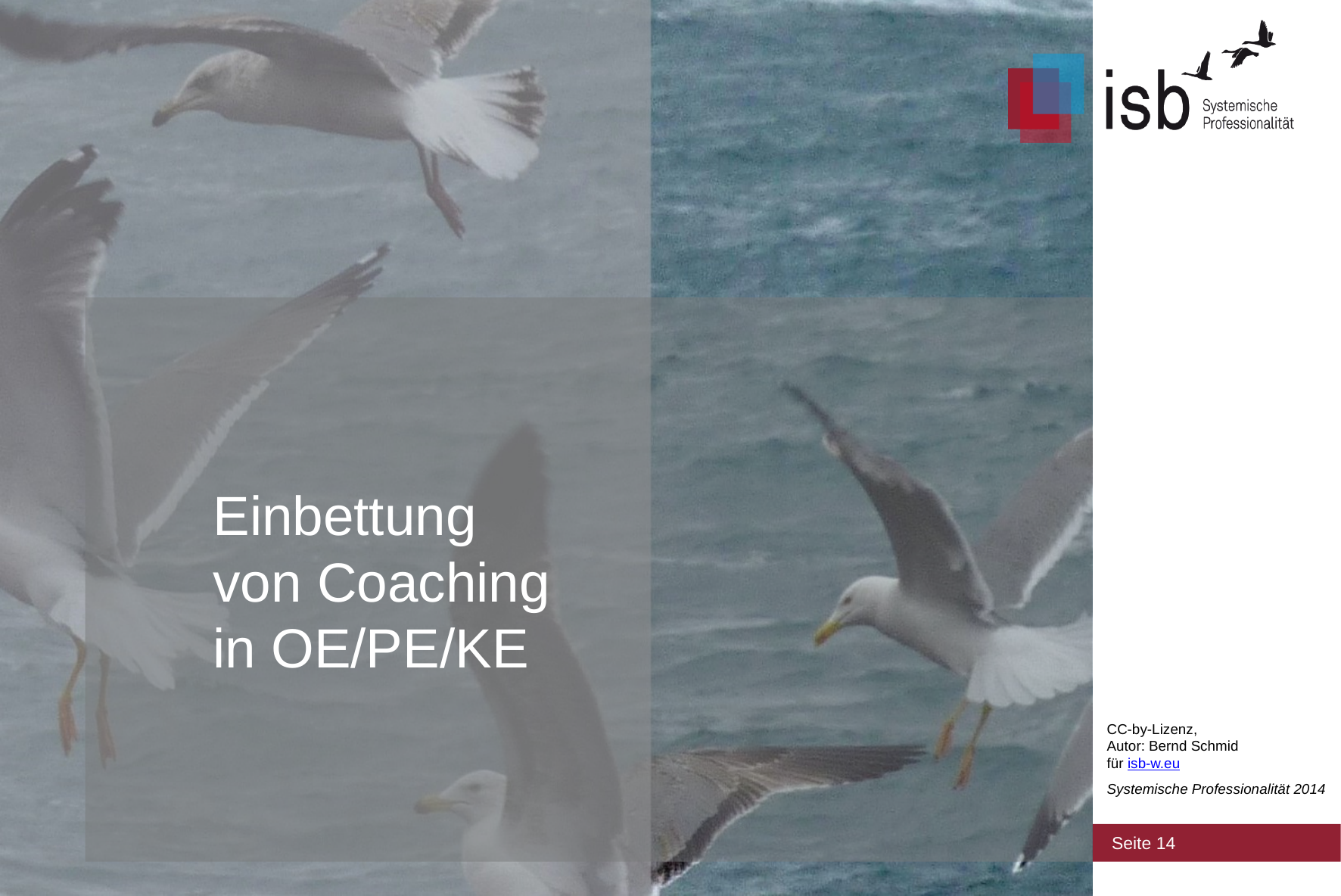

# Einbettung von Coaching in OE/PE/KE
 Seite 14